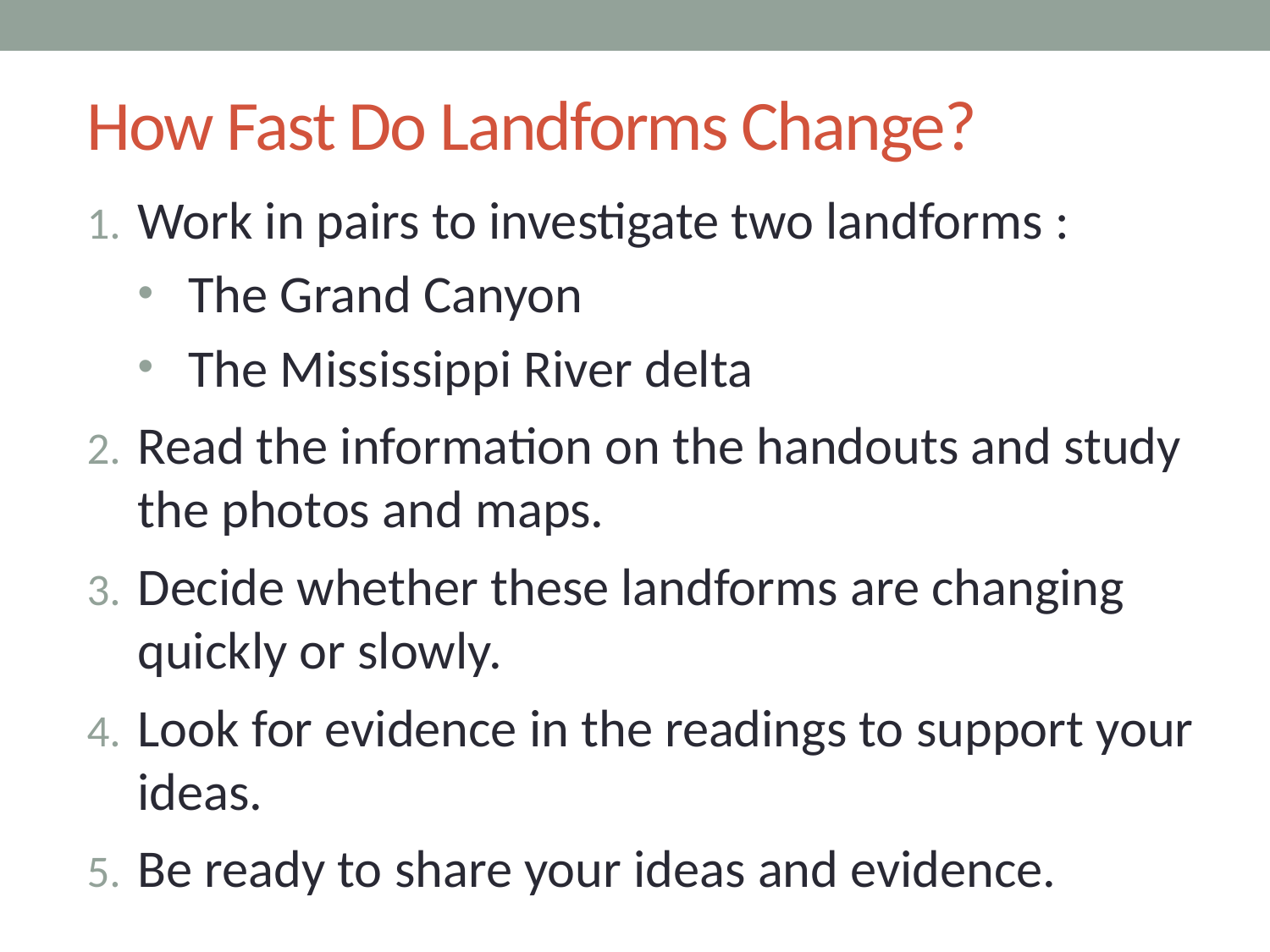

# How Fast Do Landforms Change?
Work in pairs to investigate two landforms :
The Grand Canyon
The Mississippi River delta
Read the information on the handouts and study the photos and maps.
Decide whether these landforms are changing quickly or slowly.
Look for evidence in the readings to support your ideas.
Be ready to share your ideas and evidence.